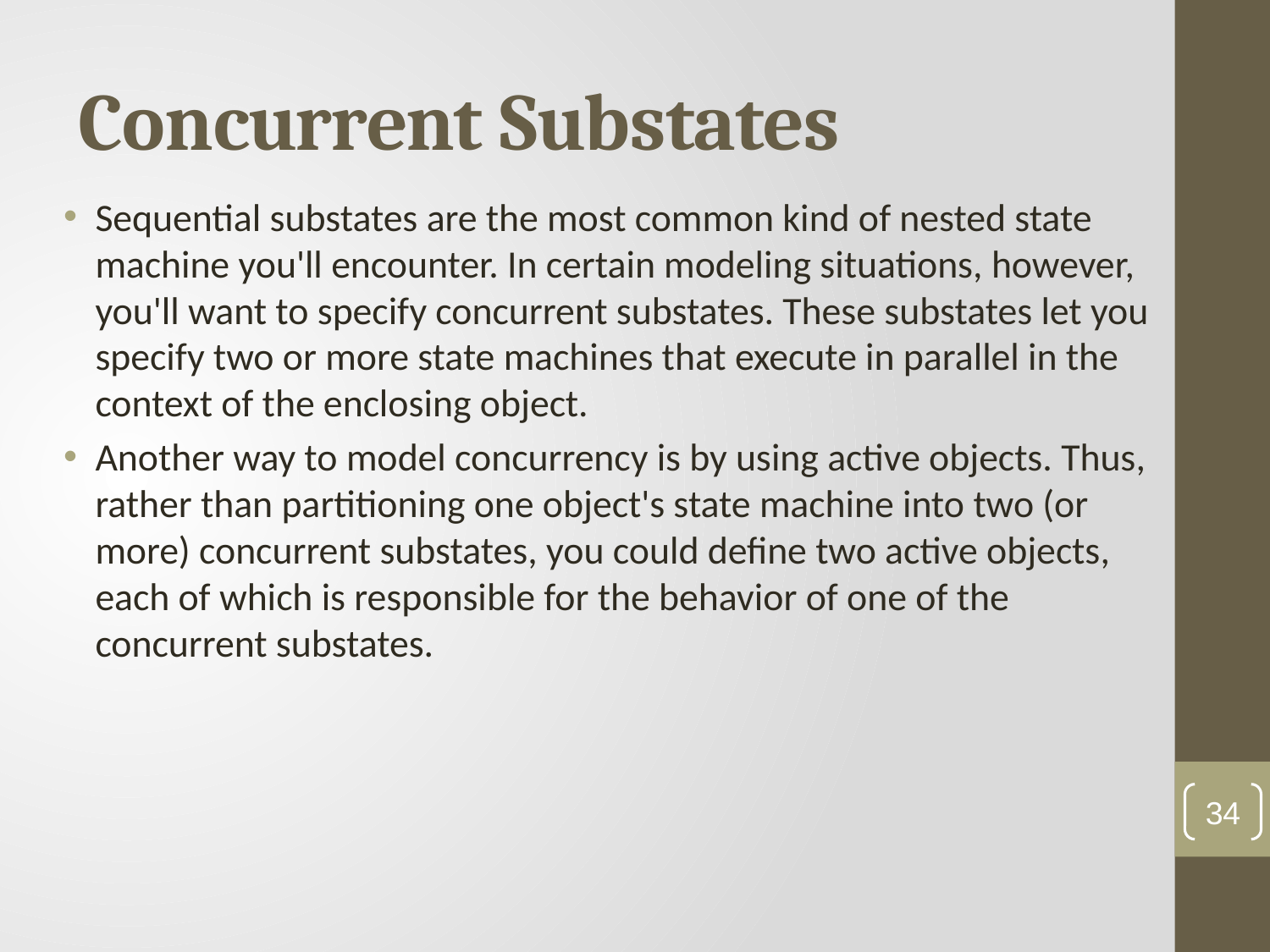

# Concurrent Substates
Sequential substates are the most common kind of nested state machine you'll encounter. In certain modeling situations, however, you'll want to specify concurrent substates. These substates let you specify two or more state machines that execute in parallel in the context of the enclosing object.
Another way to model concurrency is by using active objects. Thus, rather than partitioning one object's state machine into two (or more) concurrent substates, you could define two active objects, each of which is responsible for the behavior of one of the concurrent substates.
34